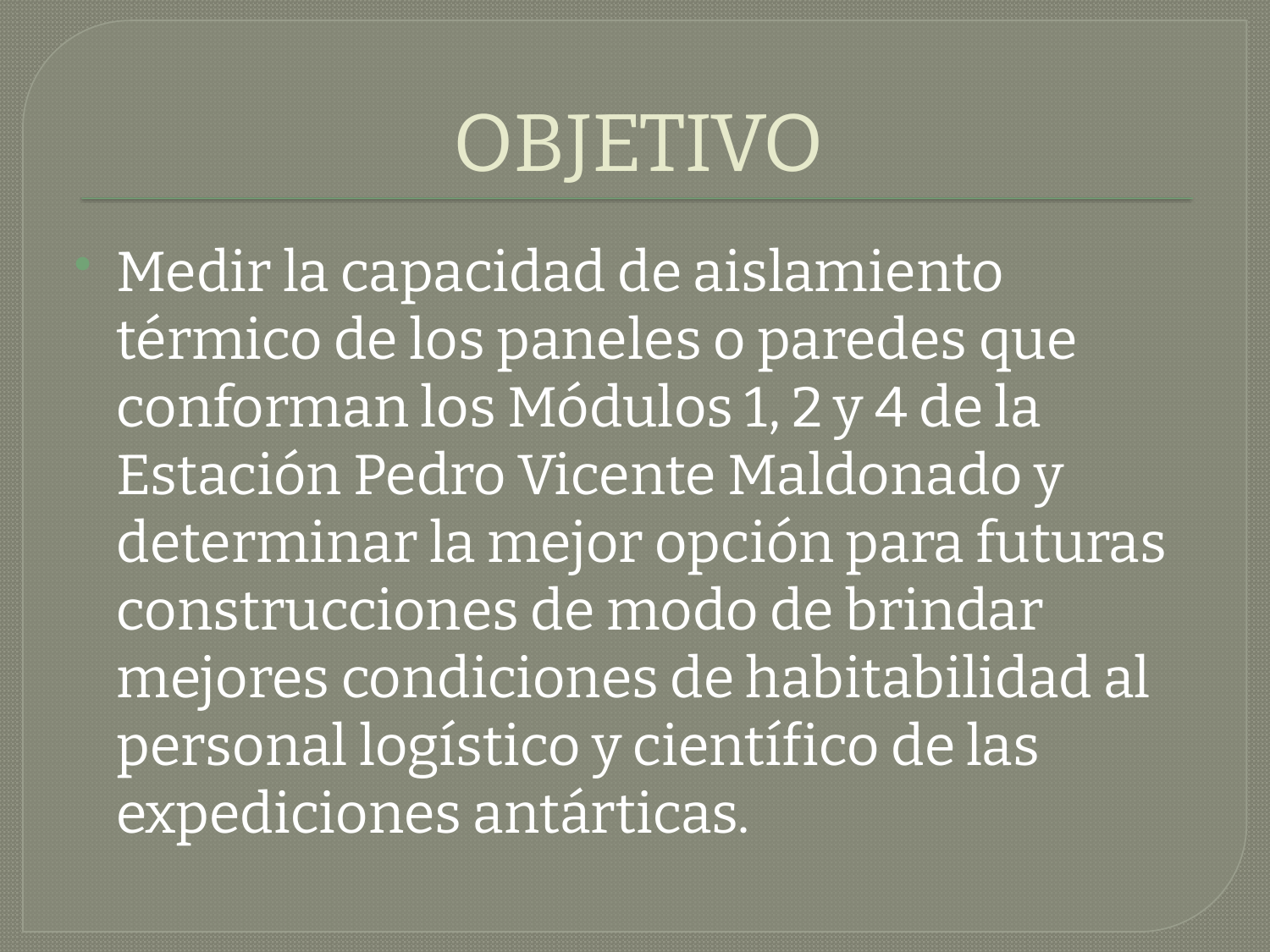

# OBJETIVO
Medir la capacidad de aislamiento térmico de los paneles o paredes que conforman los Módulos 1, 2 y 4 de la Estación Pedro Vicente Maldonado y determinar la mejor opción para futuras construcciones de modo de brindar mejores condiciones de habitabilidad al personal logístico y científico de las expediciones antárticas.